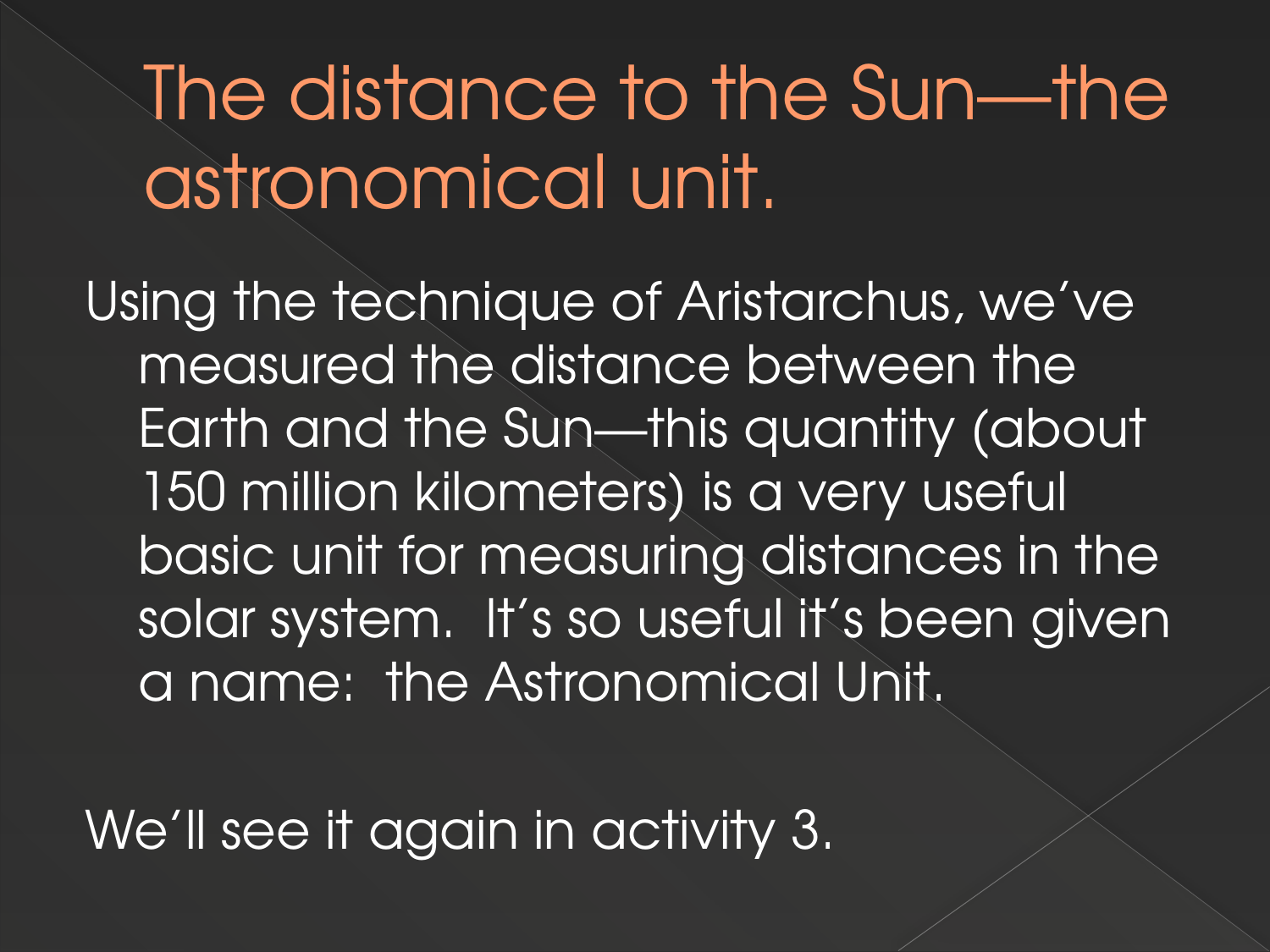

# The distance to the Sun—the astronomical unit.
Using the technique of Aristarchus, we’ve measured the distance between the Earth and the Sun—this quantity (about 150 million kilometers) is a very useful basic unit for measuring distances in the solar system.  It’s so useful it’s been given a name:  the Astronomical Unit.

We’ll see it again in activity 3.